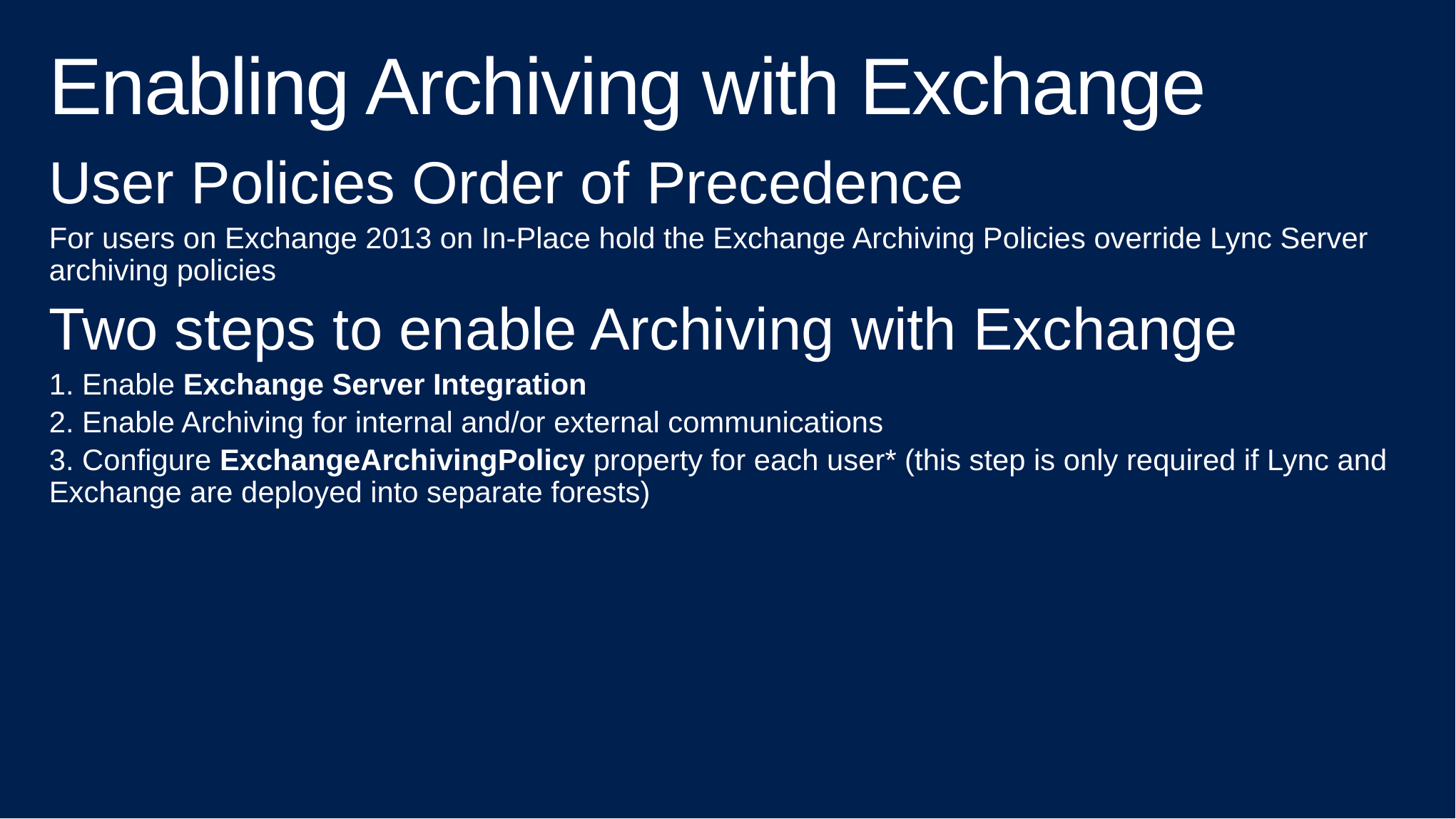

# Enabling Archiving with Exchange
User Policies Order of Precedence
For users on Exchange 2013 on In-Place hold the Exchange Archiving Policies override Lync Server archiving policies
Two steps to enable Archiving with Exchange
1. Enable Exchange Server Integration
2. Enable Archiving for internal and/or external communications
3. Configure ExchangeArchivingPolicy property for each user* (this step is only required if Lync and Exchange are deployed into separate forests)